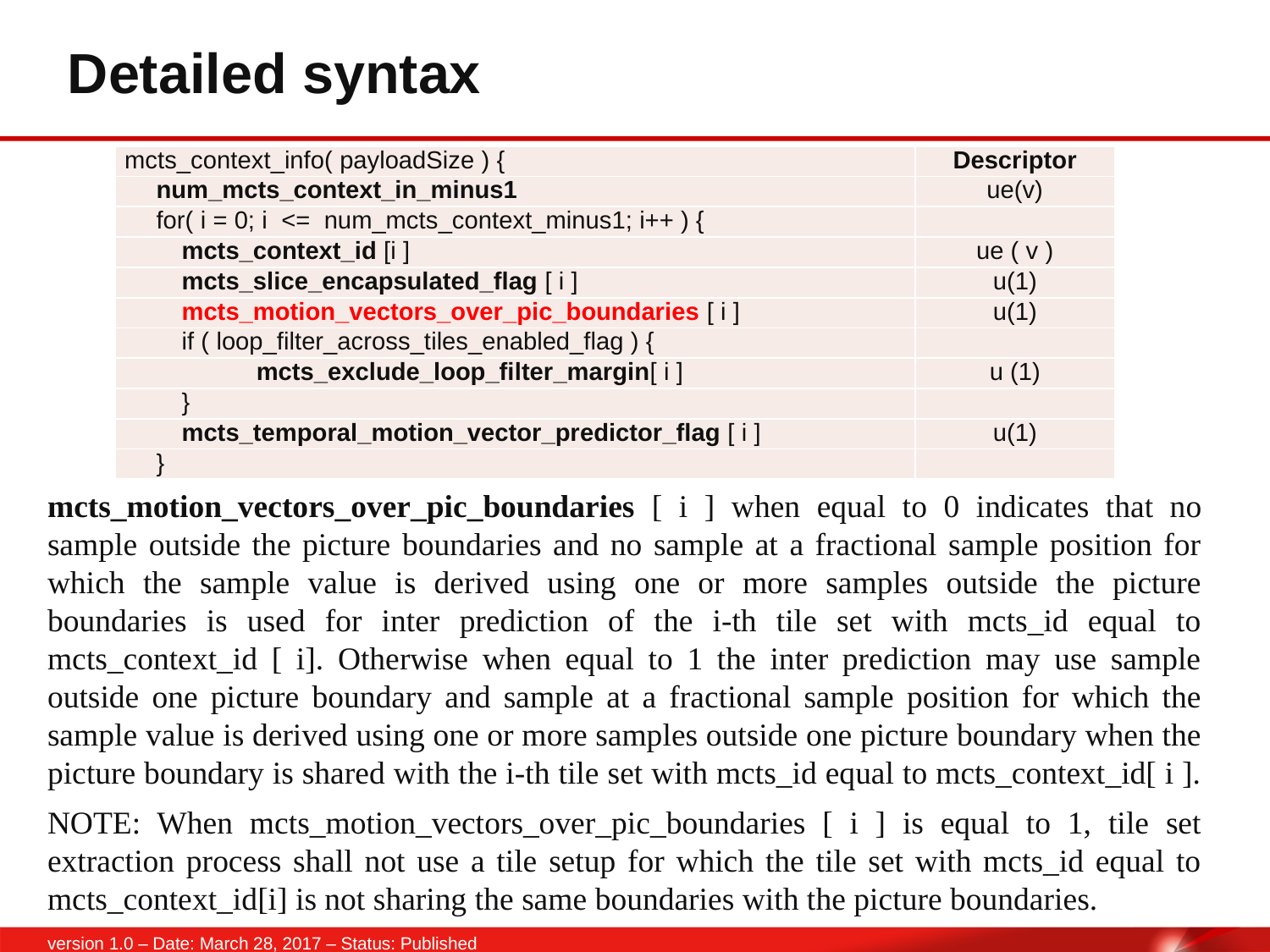

# Detailed syntax
| mcts\_context\_info( payloadSize ) { | Descriptor |
| --- | --- |
| num\_mcts\_context\_in\_minus1 | ue(v) |
| for( i = 0; i <= num\_mcts\_context\_minus1; i++ ) { |  |
| mcts\_context\_id [i ] | ue ( v ) |
| mcts\_slice\_encapsulated\_flag [ i ] | u(1) |
| mcts\_motion\_vectors\_over\_pic\_boundaries [ i ] | u(1) |
| if ( loop\_filter\_across\_tiles\_enabled\_flag ) { |  |
| mcts\_exclude\_loop\_filter\_margin[ i ] | u (1) |
| } |  |
| mcts\_temporal\_motion\_vector\_predictor\_flag [ i ] | u(1) |
| } |  |
mcts_motion_vectors_over_pic_boundaries [ i ] when equal to 0 indicates that no sample outside the picture boundaries and no sample at a fractional sample position for which the sample value is derived using one or more samples outside the picture boundaries is used for inter prediction of the i-th tile set with mcts_id equal to mcts_context_id [ i]. Otherwise when equal to 1 the inter prediction may use sample outside one picture boundary and sample at a fractional sample position for which the sample value is derived using one or more samples outside one picture boundary when the picture boundary is shared with the i-th tile set with mcts_id equal to mcts_context_id[ i ].
NOTE: When mcts_motion_vectors_over_pic_boundaries [ i ] is equal to 1, tile set extraction process shall not use a tile setup for which the tile set with mcts_id equal to mcts_context_id[i] is not sharing the same boundaries with the picture boundaries.